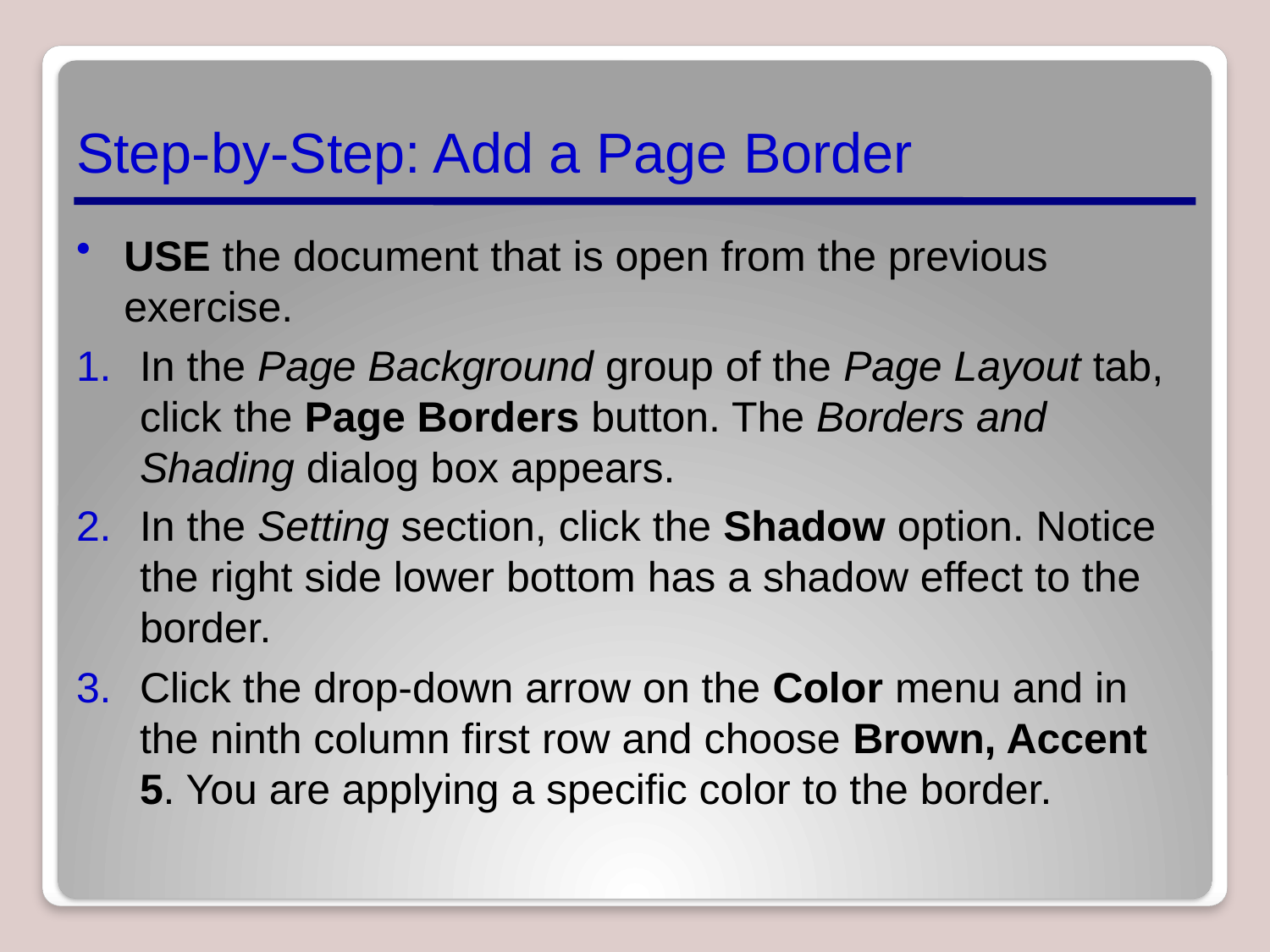

# Step-by-Step: Add a Page Border
USE the document that is open from the previous exercise.
In the Page Background group of the Page Layout tab, click the Page Borders button. The Borders and Shading dialog box appears.
In the Setting section, click the Shadow option. Notice the right side lower bottom has a shadow effect to the border.
Click the drop-down arrow on the Color menu and in the ninth column first row and choose Brown, Accent 5. You are applying a specific color to the border.